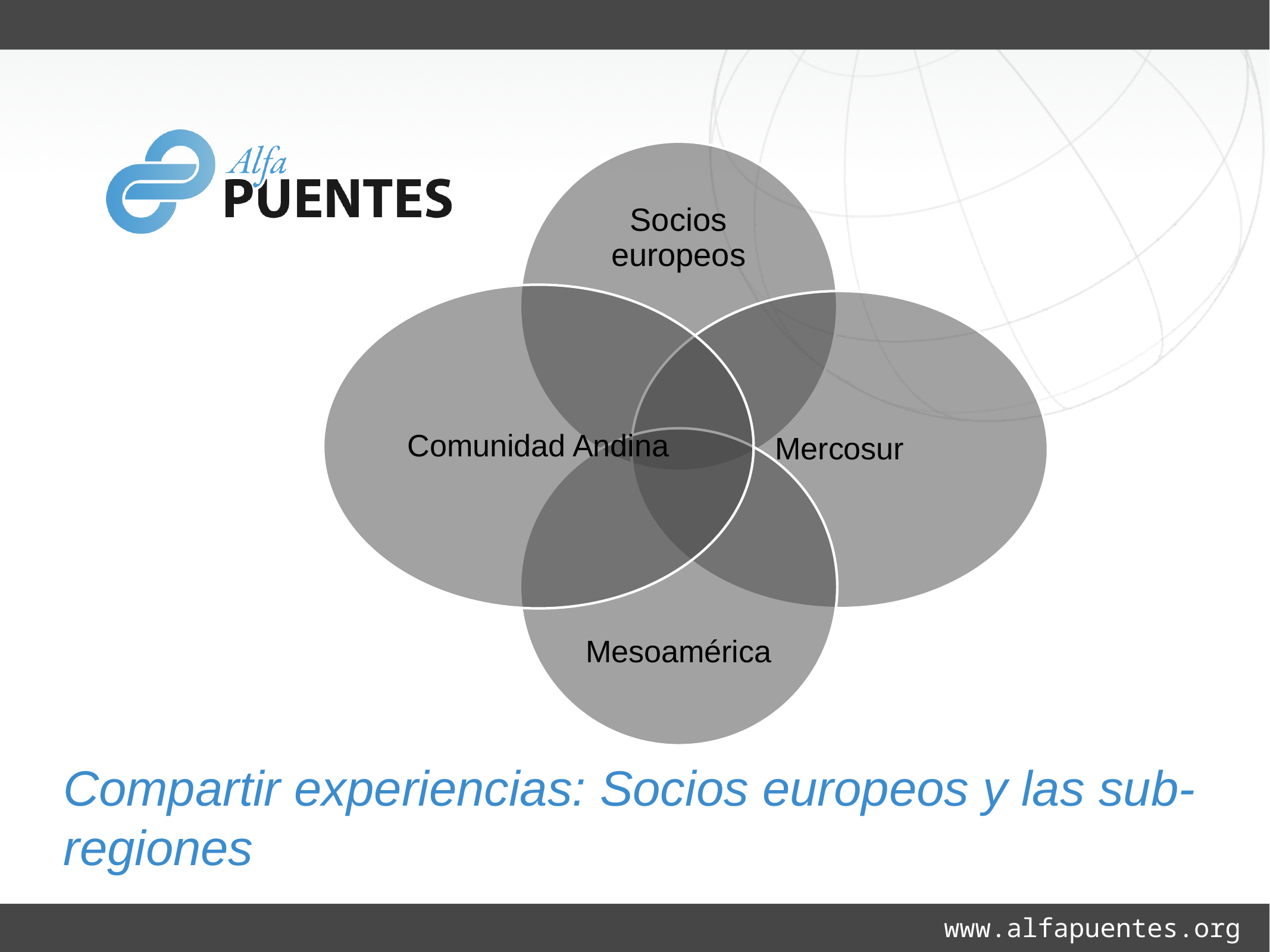

Socios europeos
Mercosur
Mesoamérica
Comunidad Andina
# Compartir experiencias: Socios europeos y las sub-regiones